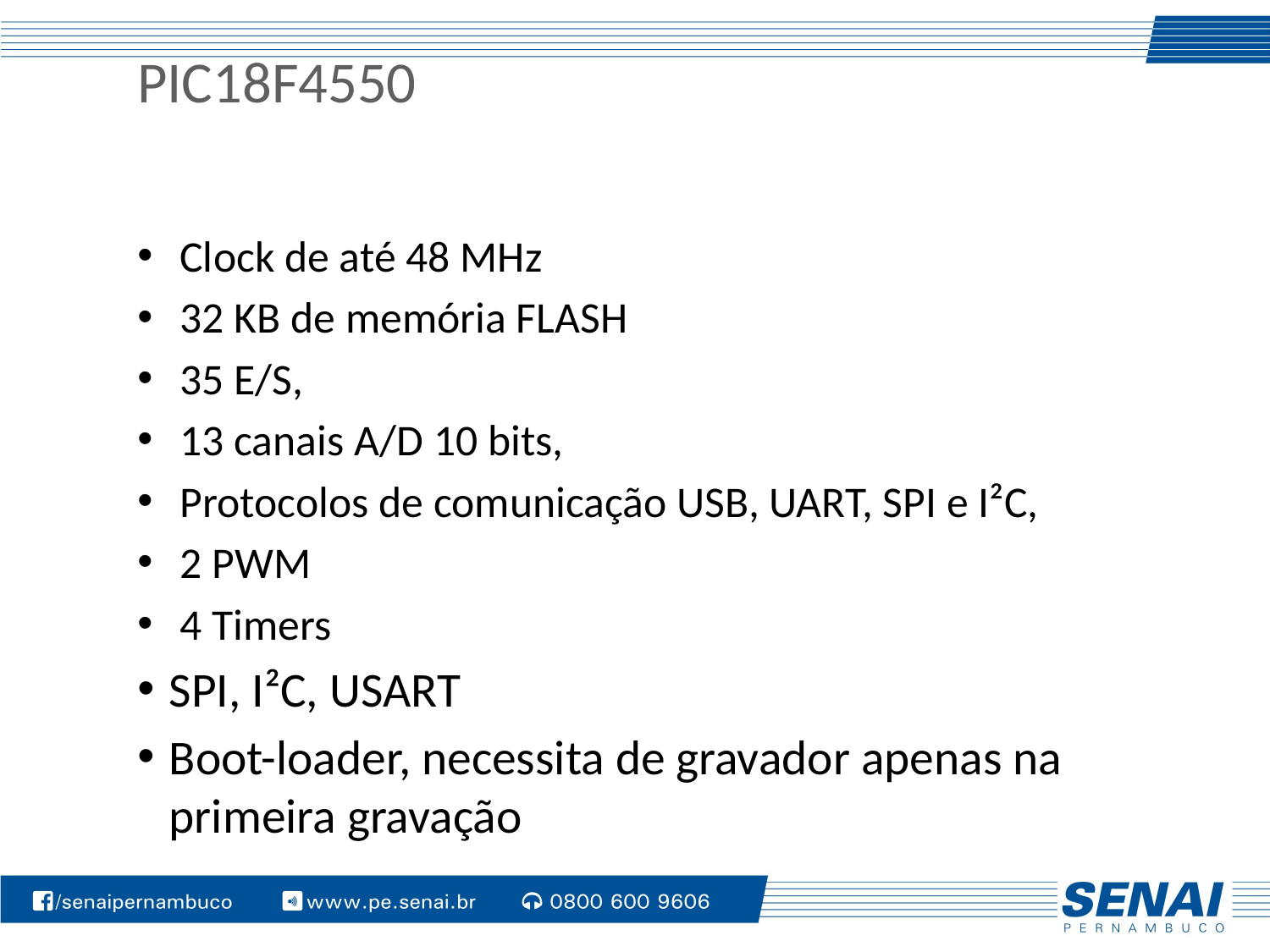

# PIC18F4550
Clock de até 48 MHz
32 KB de memória FLASH
35 E/S,
13 canais A/D 10 bits,
Protocolos de comunicação USB, UART, SPI e I²C,
2 PWM
4 Timers
SPI, I²C, USART
Boot-loader, necessita de gravador apenas na primeira gravação